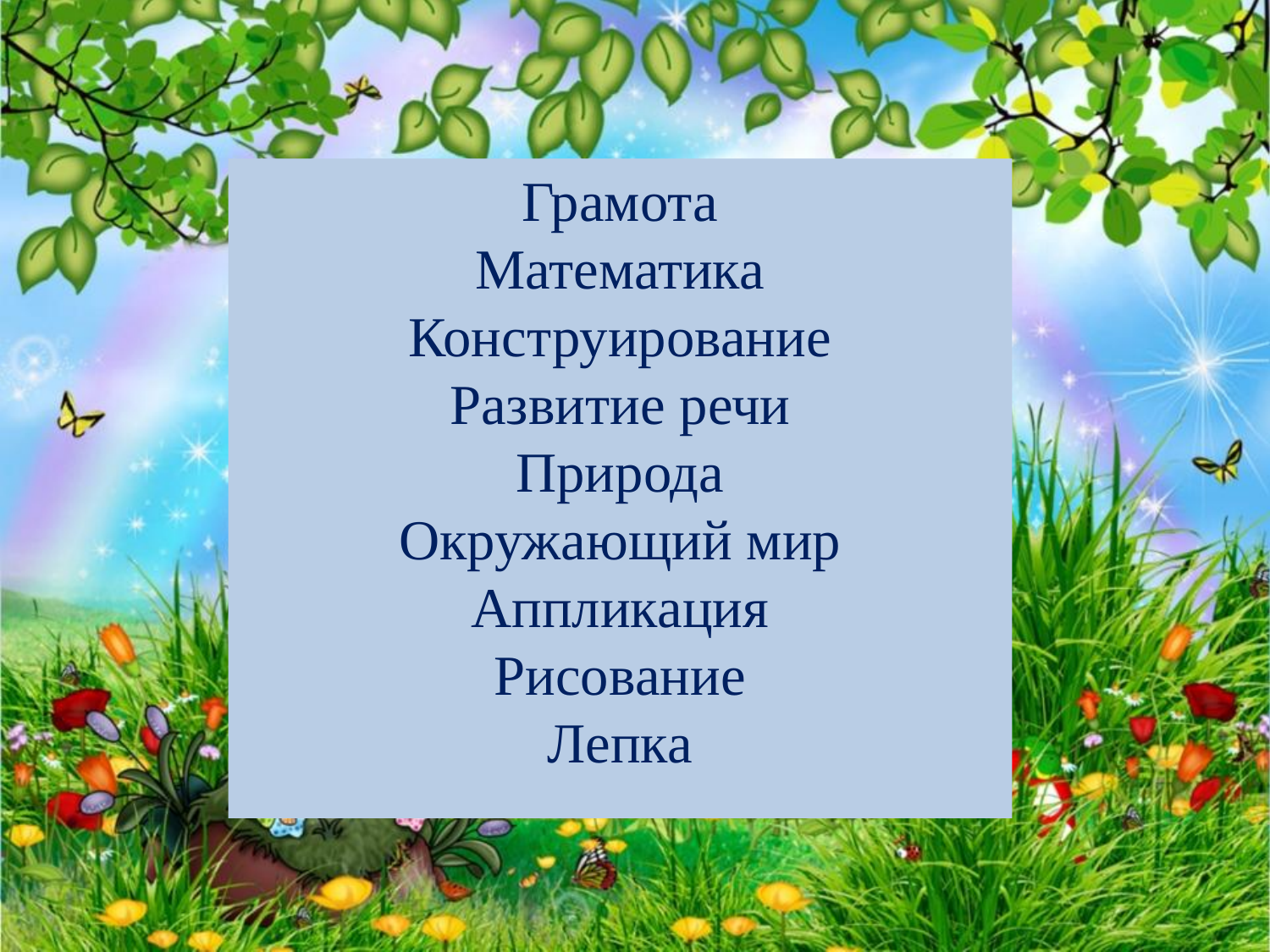

Грамота
Математика
Конструирование
Развитие речи
Природа
Окружающий мир
Аппликация
Рисование
Лепка